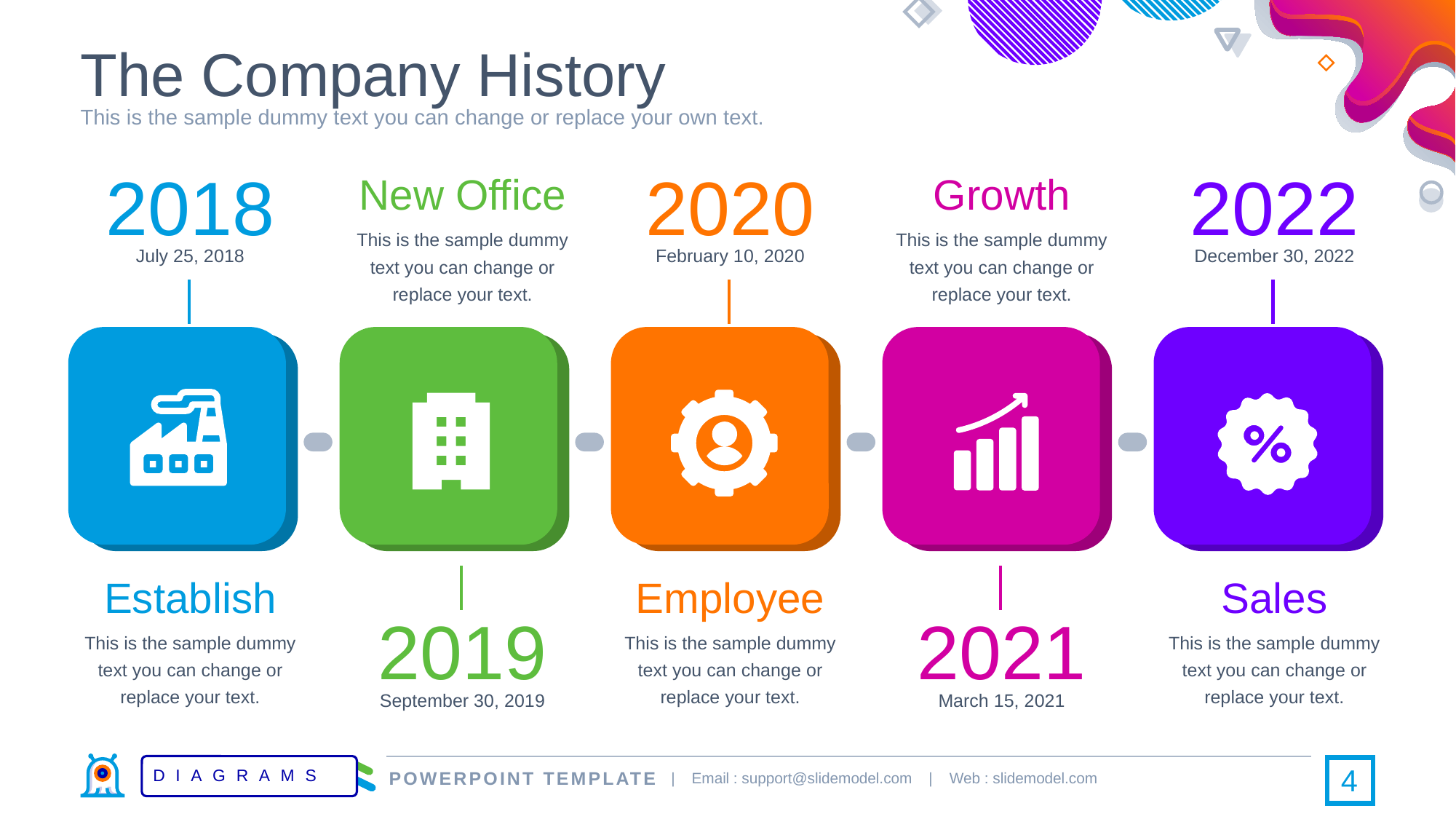

# The Company History
This is the sample dummy text you can change or replace your own text.
2018
July 25, 2018
Establish
This is the sample dummy text you can change or replace your text.
2020
February 10, 2020
Employee
This is the sample dummy text you can change or replace your text.
2022
December 30, 2022
Sales
This is the sample dummy text you can change or replace your text.
New Office
This is the sample dummy text you can change or replace your text.
2019
September 30, 2019
Growth
This is the sample dummy text you can change or replace your text.
2021
March 15, 2021

4